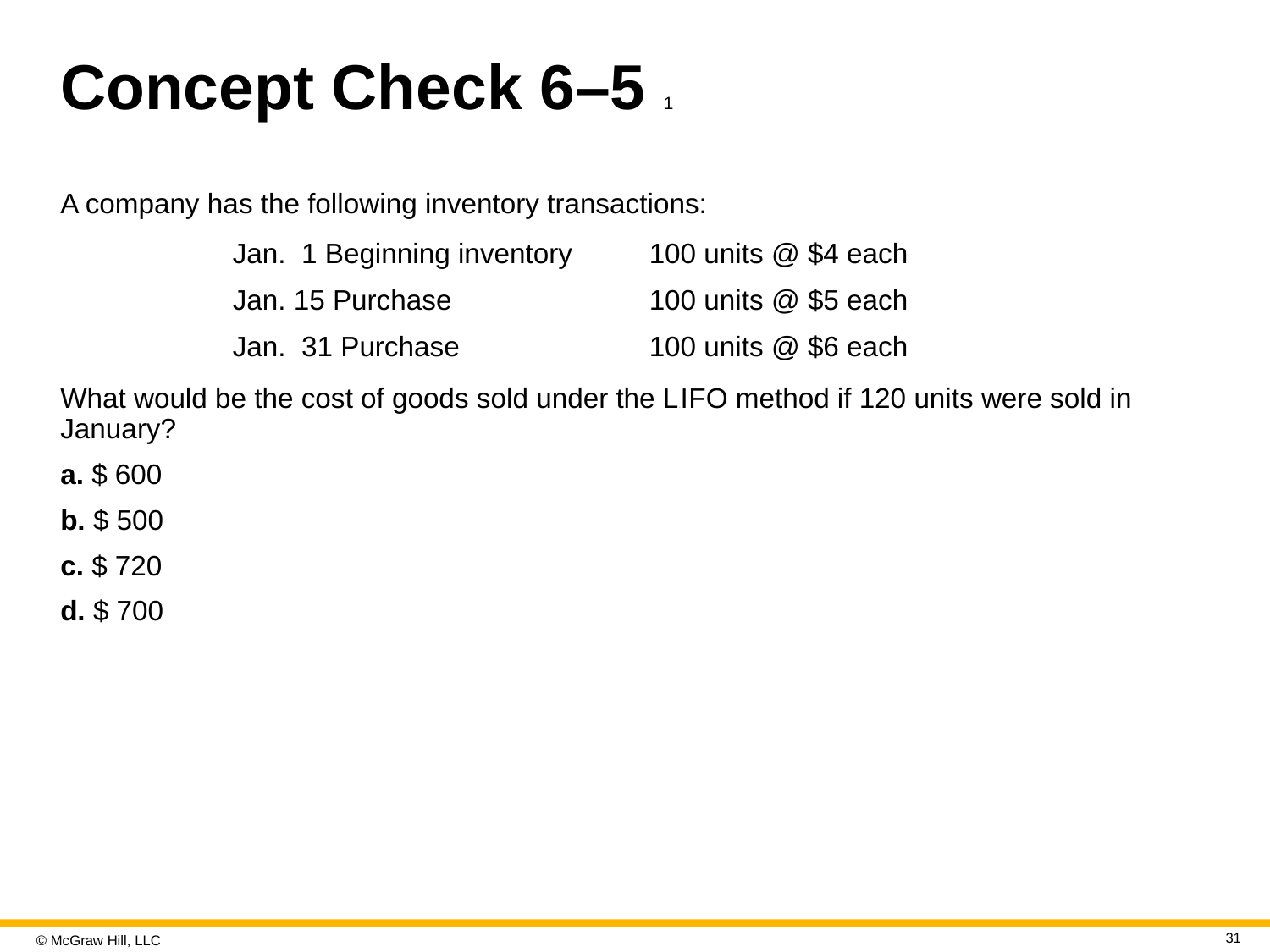

# Concept Check 6–5 1
A company has the following inventory transactions:
| Jan. 1 Beginning inventory | 100 units @ $4 each |
| --- | --- |
| Jan. 15 Purchase | 100 units @ $5 each |
| Jan. 31 Purchase | 100 units @ $6 each |
What would be the cost of goods sold under the LLI F O method if 120 units were sold in January?
a. $ 600
b. $ 500
c. $ 720
d. $ 700
31